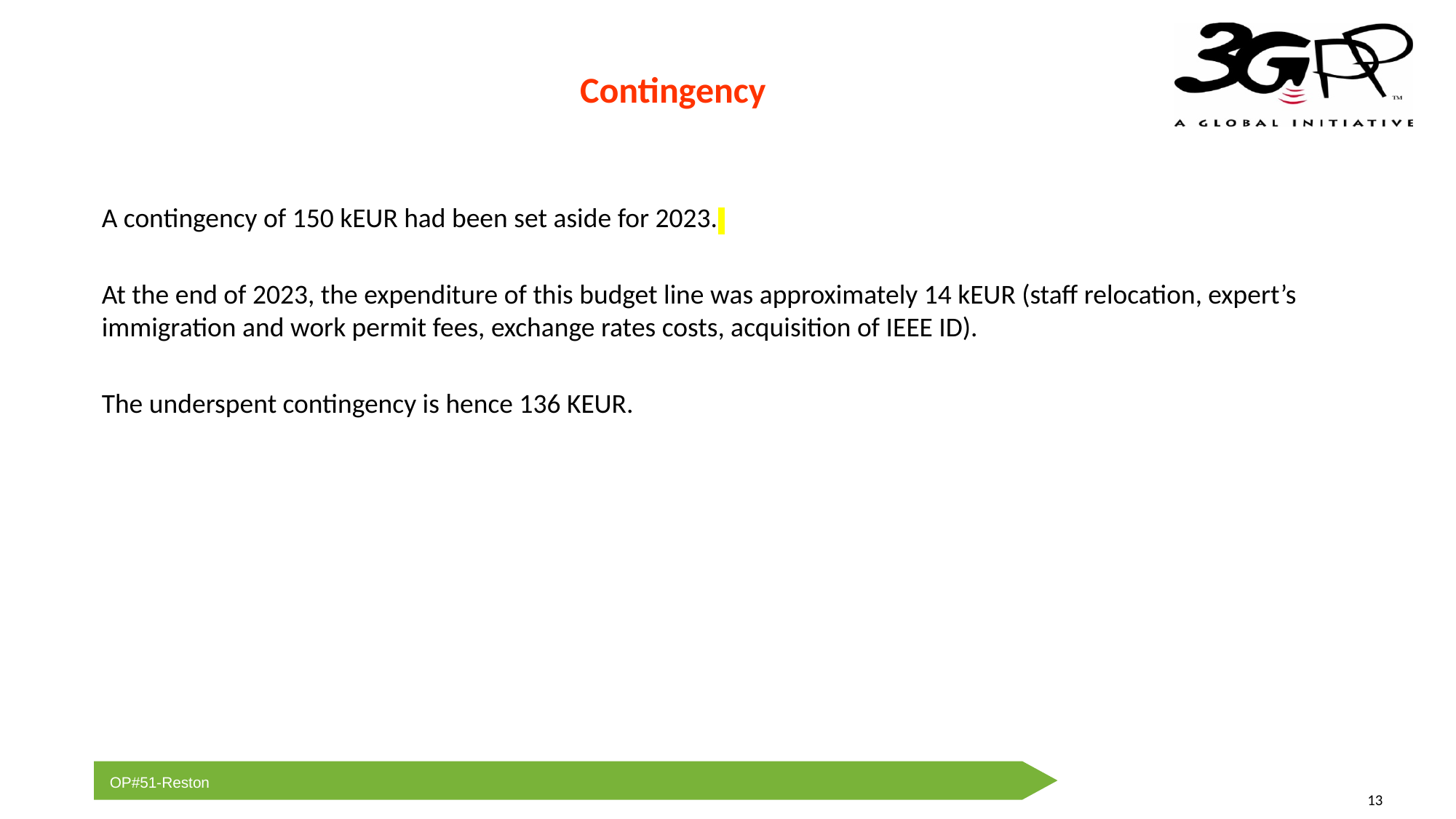

# Contingency

A contingency of 150 kEUR had been set aside for 2023.

At the end of 2023, the expenditure of this budget line was approximately 14 kEUR (staff relocation, expert’s immigration and work permit fees, exchange rates costs, acquisition of IEEE ID).

The underspent contingency is hence 136 KEUR.